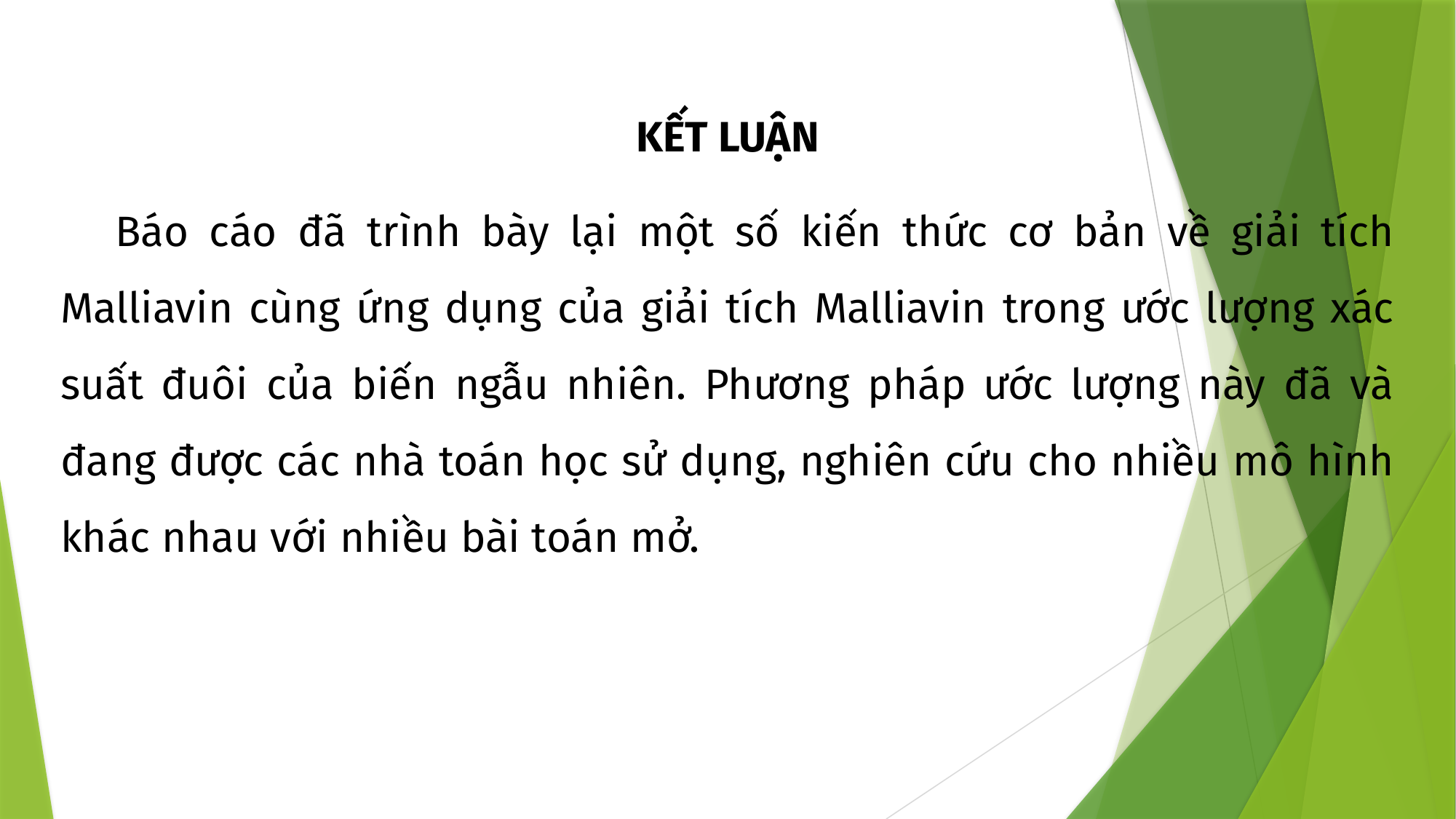

KẾT LUẬN
Báo cáo đã trình bày lại một số kiến thức cơ bản về giải tích Malliavin cùng ứng dụng của giải tích Malliavin trong ước lượng xác suất đuôi của biến ngẫu nhiên. Phương pháp ước lượng này đã và đang được các nhà toán học sử dụng, nghiên cứu cho nhiều mô hình khác nhau với nhiều bài toán mở.